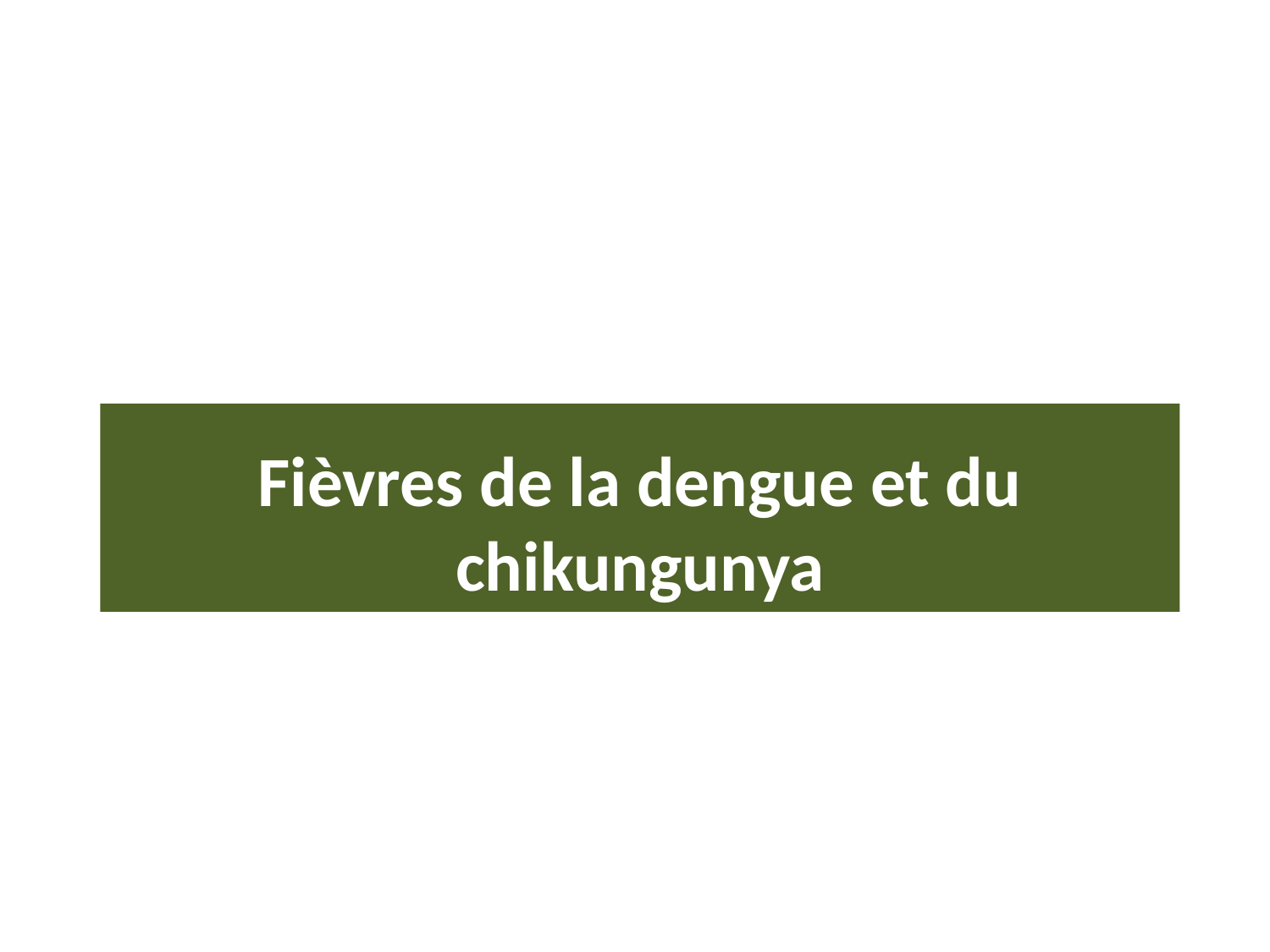

Fièvres de la dengue et du chikungunya